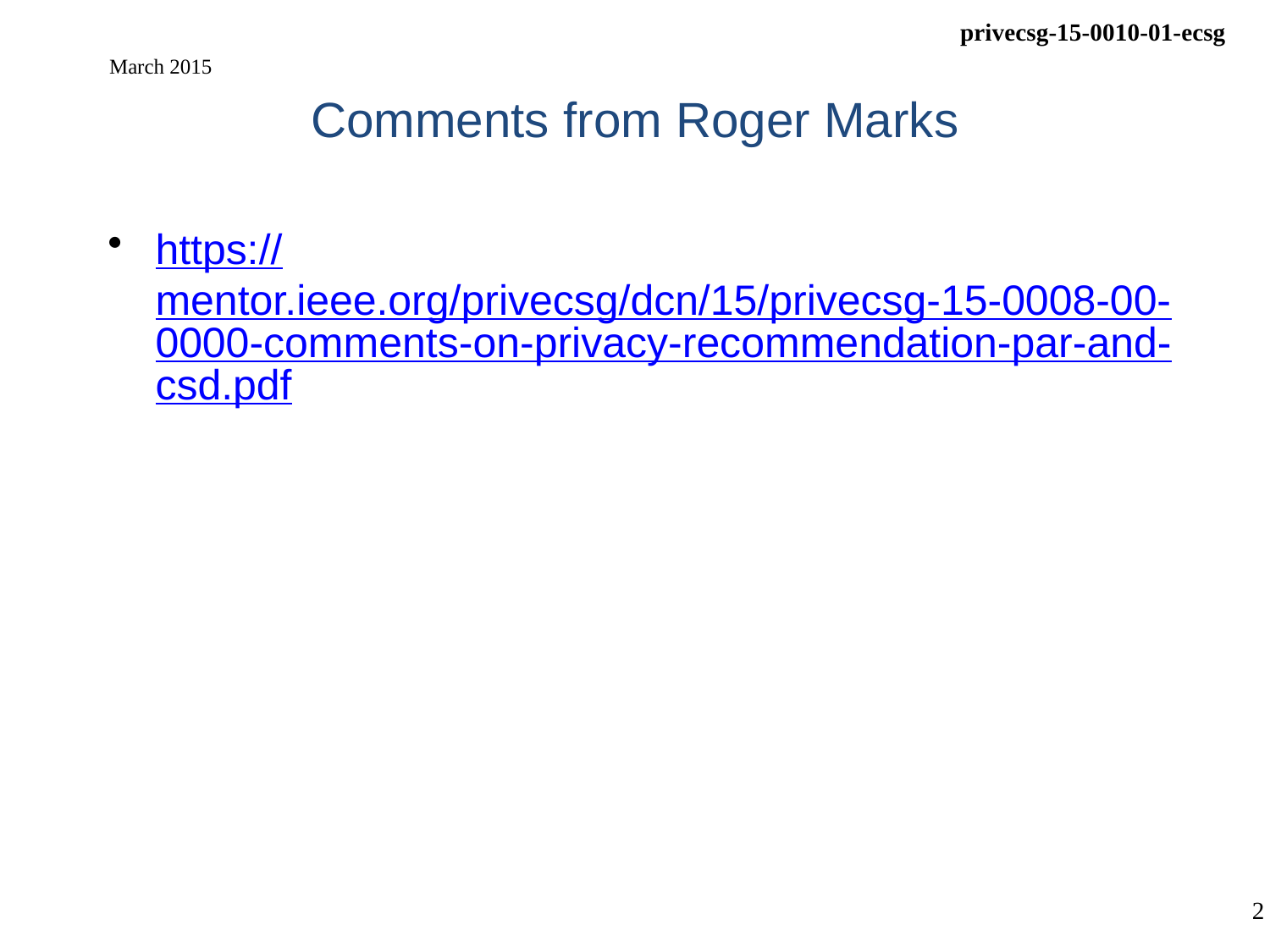

# Comments from Roger Marks
March 2015
https://mentor.ieee.org/privecsg/dcn/15/privecsg-15-0008-00-0000-comments-on-privacy-recommendation-par-and-csd.pdf